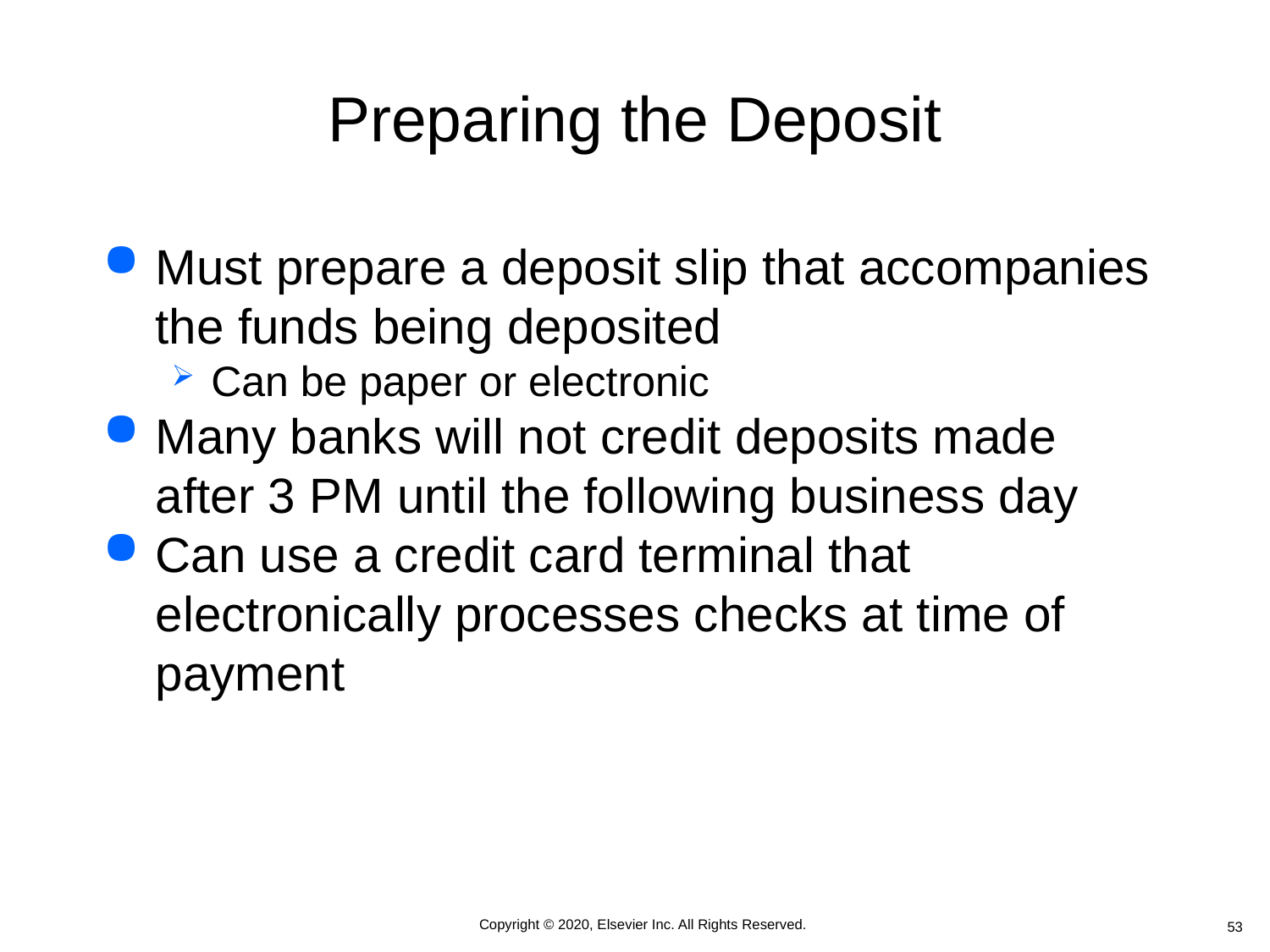

# Preparing the Deposit
Must prepare a deposit slip that accompanies the funds being deposited
Can be paper or electronic
Many banks will not credit deposits made after 3 pm until the following business day
Can use a credit card terminal that electronically processes checks at time of payment